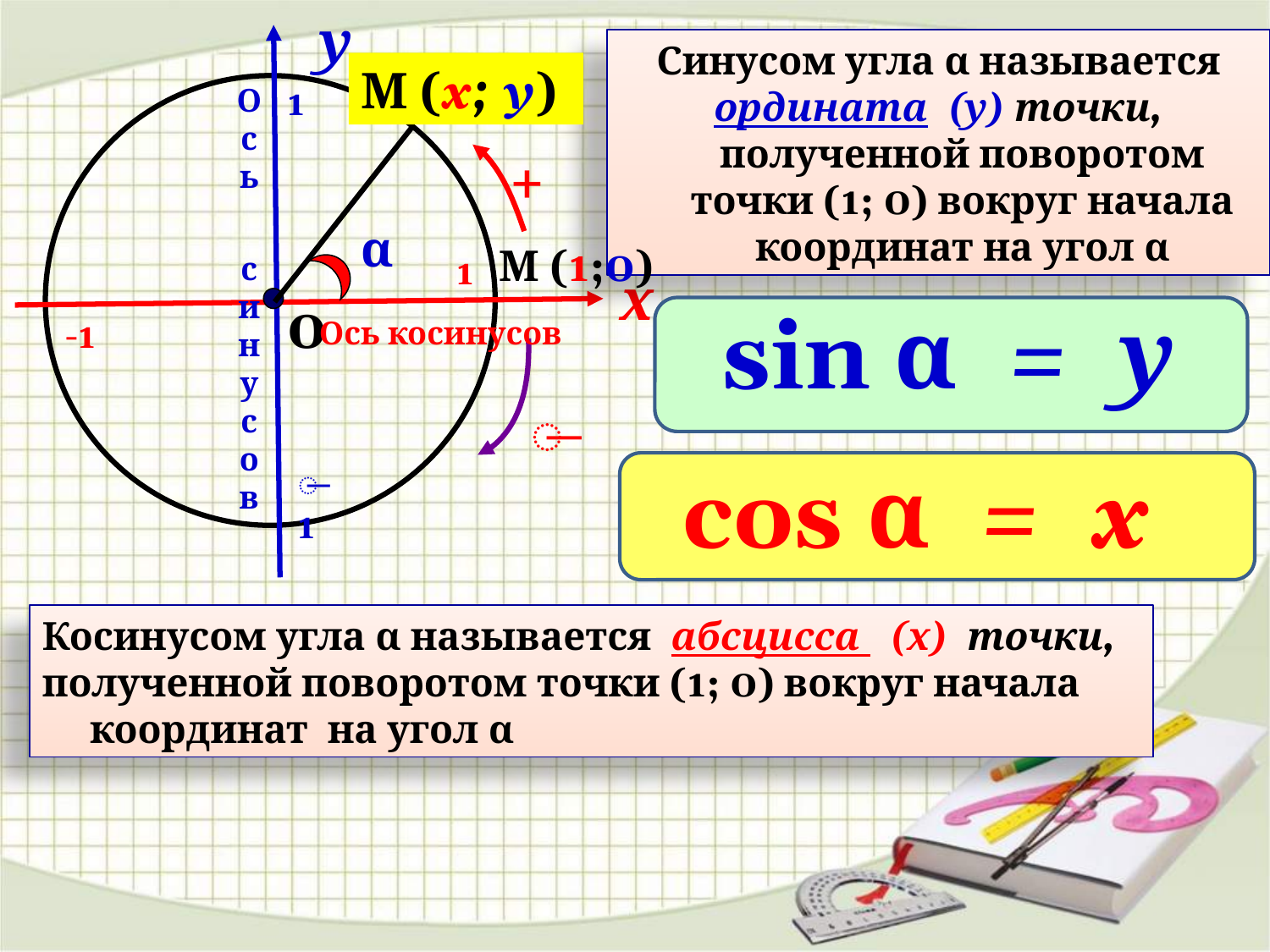

у

Синусом угла α называется
ордината  (у) точки, полученной поворотом точки (1; 0) вокруг начала координат на угол α
М (x; y)
Ось
 синусов
1

+

α
М (1;0)
1

х
0
sin α  =  у

-1
Ось косинусов

̶
cos α  =  x

̶ 1
Косинусом угла α называется  абсцисса   (х)  точки,
полученной поворотом точки (1; 0) вокруг начала координат  на угол α